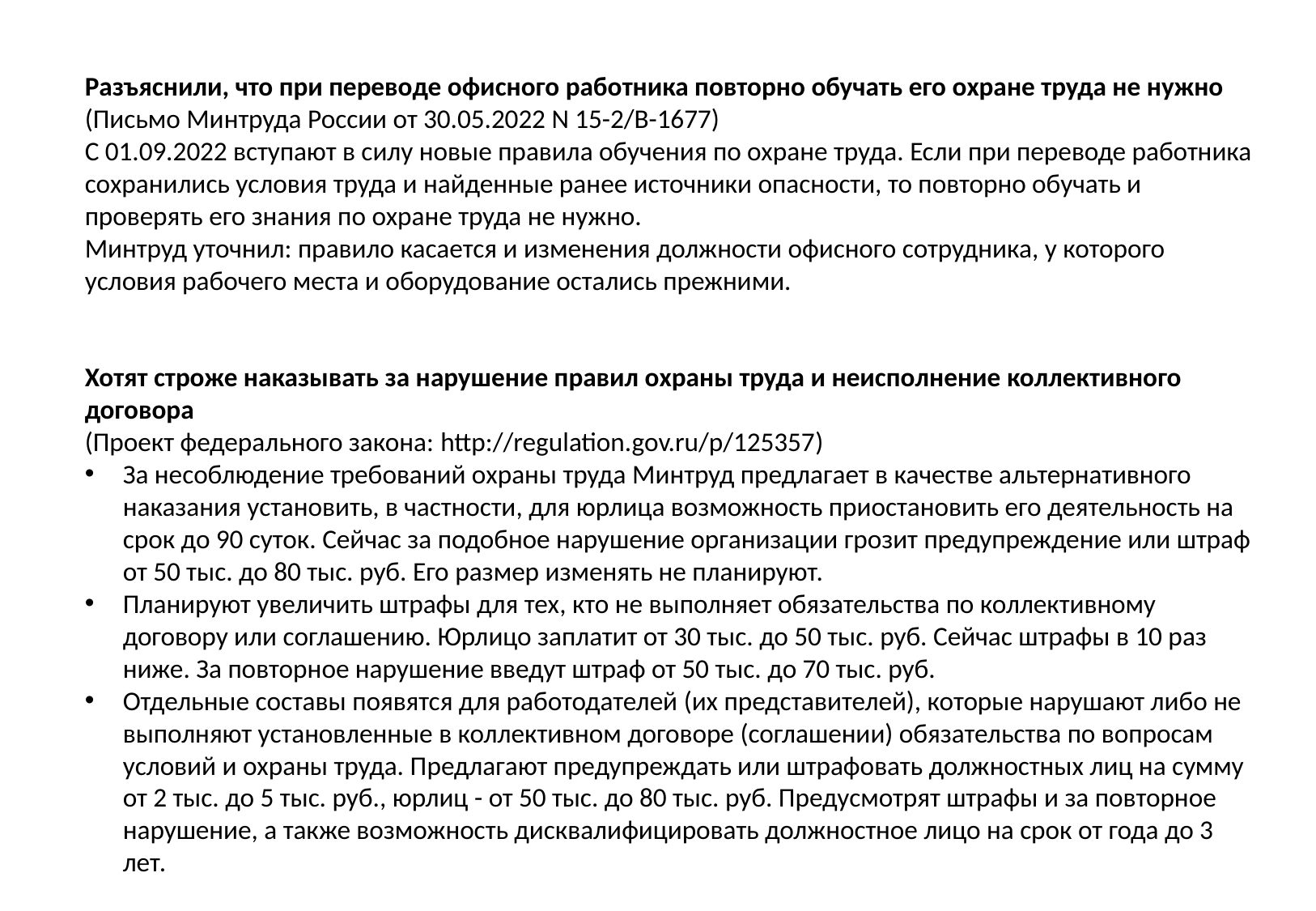

Разъяснили, что при переводе офисного работника повторно обучать его охране труда не нужно
(Письмо Минтруда России от 30.05.2022 N 15-2/В-1677)
С 01.09.2022 вступают в силу новые правила обучения по охране труда. Если при переводе работника сохранились условия труда и найденные ранее источники опасности, то повторно обучать и проверять его знания по охране труда не нужно.
Минтруд уточнил: правило касается и изменения должности офисного сотрудника, у которого условия рабочего места и оборудование остались прежними.

Хотят строже наказывать за нарушение правил охраны труда и неисполнение коллективного договора
(Проект федерального закона: http://regulation.gov.ru/p/125357)
За несоблюдение требований охраны труда Минтруд предлагает в качестве альтернативного наказания установить, в частности, для юрлица возможность приостановить его деятельность на срок до 90 суток. Сейчас за подобное нарушение организации грозит предупреждение или штраф от 50 тыс. до 80 тыс. руб. Его размер изменять не планируют.
Планируют увеличить штрафы для тех, кто не выполняет обязательства по коллективному договору или соглашению. Юрлицо заплатит от 30 тыс. до 50 тыс. руб. Сейчас штрафы в 10 раз ниже. За повторное нарушение введут штраф от 50 тыс. до 70 тыс. руб.
Отдельные составы появятся для работодателей (их представителей), которые нарушают либо не выполняют установленные в коллективном договоре (соглашении) обязательства по вопросам условий и охраны труда. Предлагают предупреждать или штрафовать должностных лиц на сумму от 2 тыс. до 5 тыс. руб., юрлиц - от 50 тыс. до 80 тыс. руб. Предусмотрят штрафы и за повторное нарушение, а также возможность дисквалифицировать должностное лицо на срок от года до 3 лет.